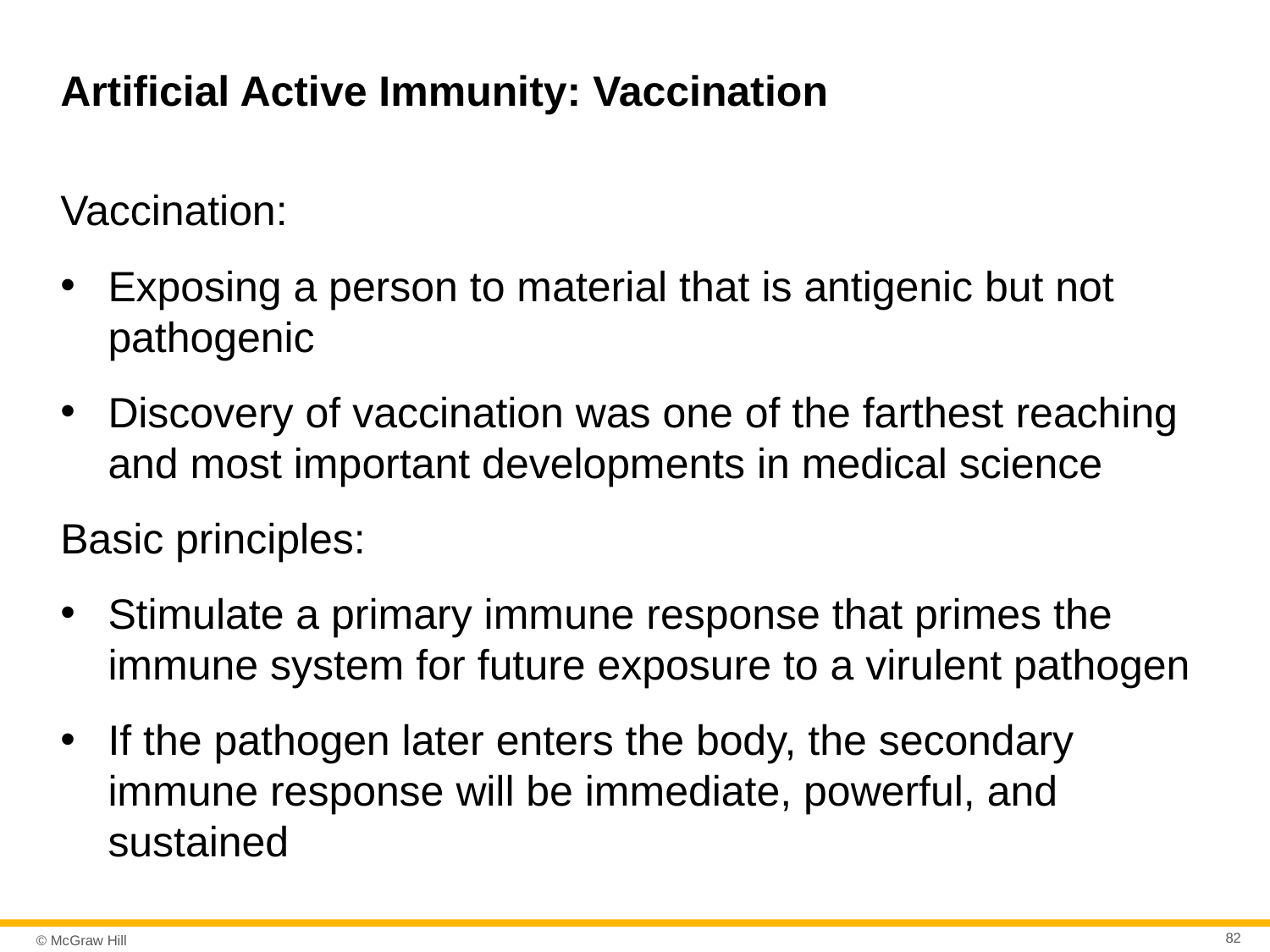

# Artificial Active Immunity: Vaccination
Vaccination:
Exposing a person to material that is antigenic but not pathogenic
Discovery of vaccination was one of the farthest reaching and most important developments in medical science
Basic principles:
Stimulate a primary immune response that primes the immune system for future exposure to a virulent pathogen
If the pathogen later enters the body, the secondary immune response will be immediate, powerful, and sustained